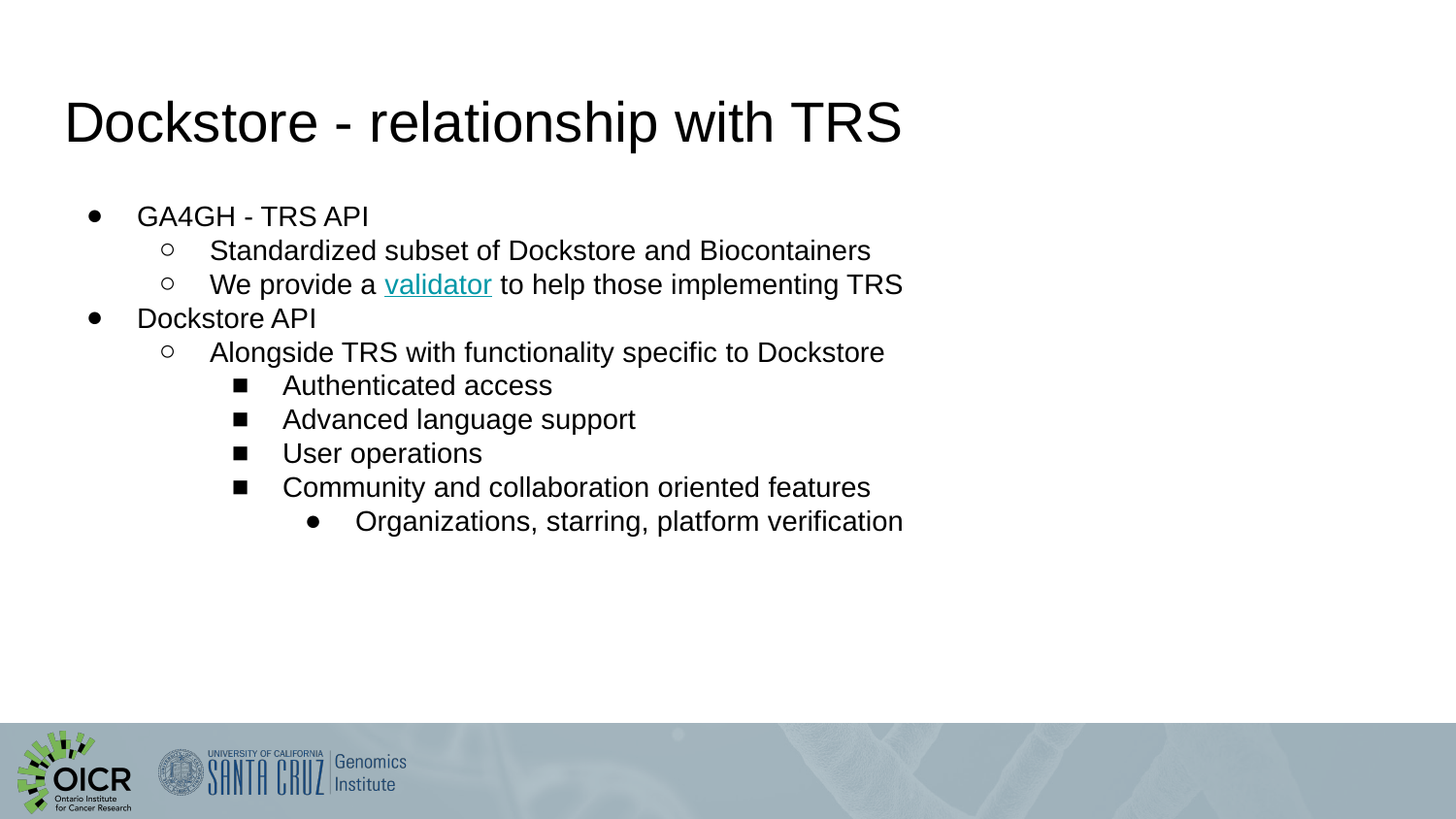

# Dockstore - relationship with TRS
GA4GH - TRS API
Standardized subset of Dockstore and Biocontainers
We provide a validator to help those implementing TRS
Dockstore API
Alongside TRS with functionality specific to Dockstore
Authenticated access
Advanced language support
User operations
Community and collaboration oriented features
Organizations, starring, platform verification